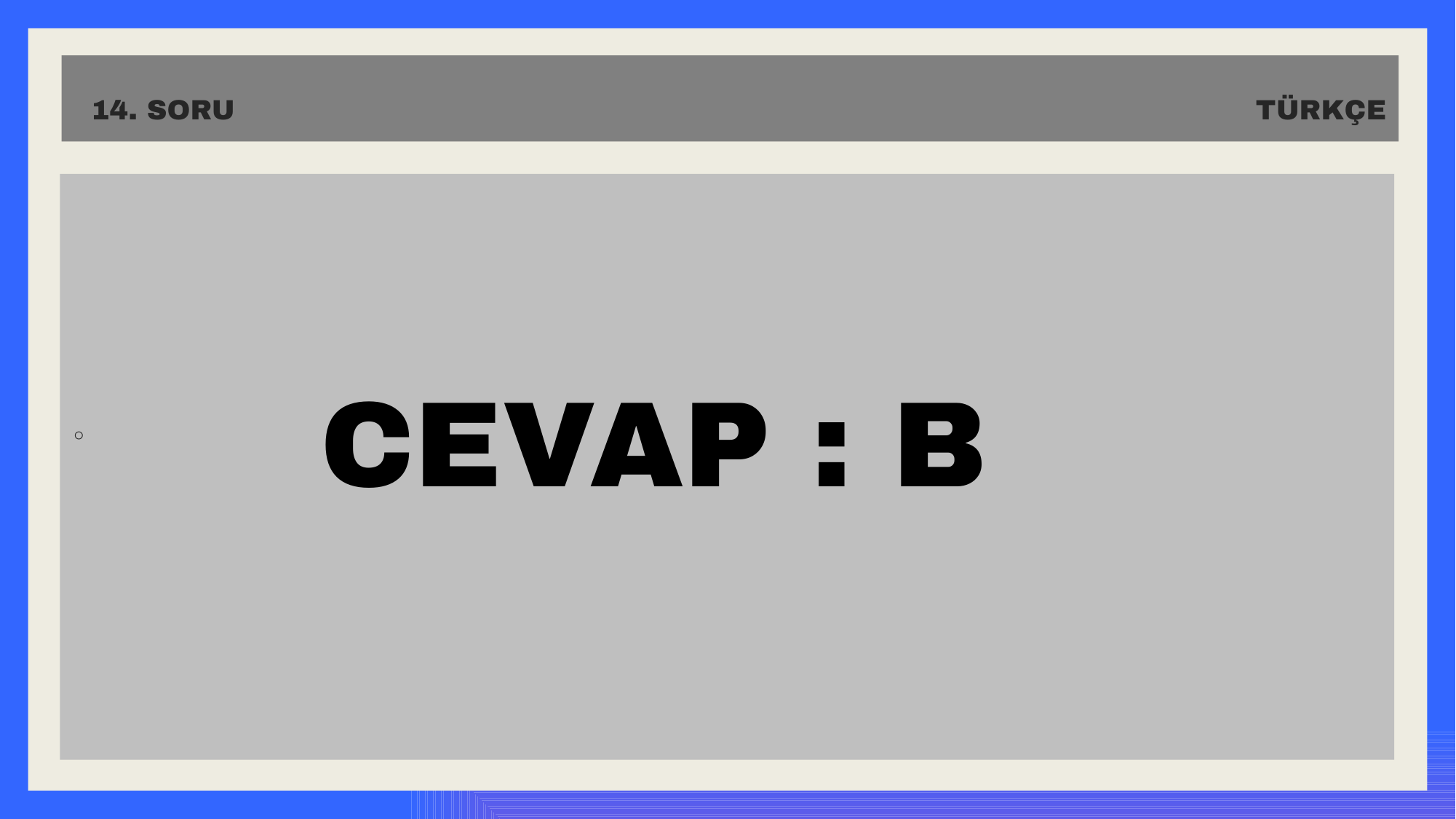

# 14. SORU                                                                                                              TÜRKÇE

                         CEVAP : B